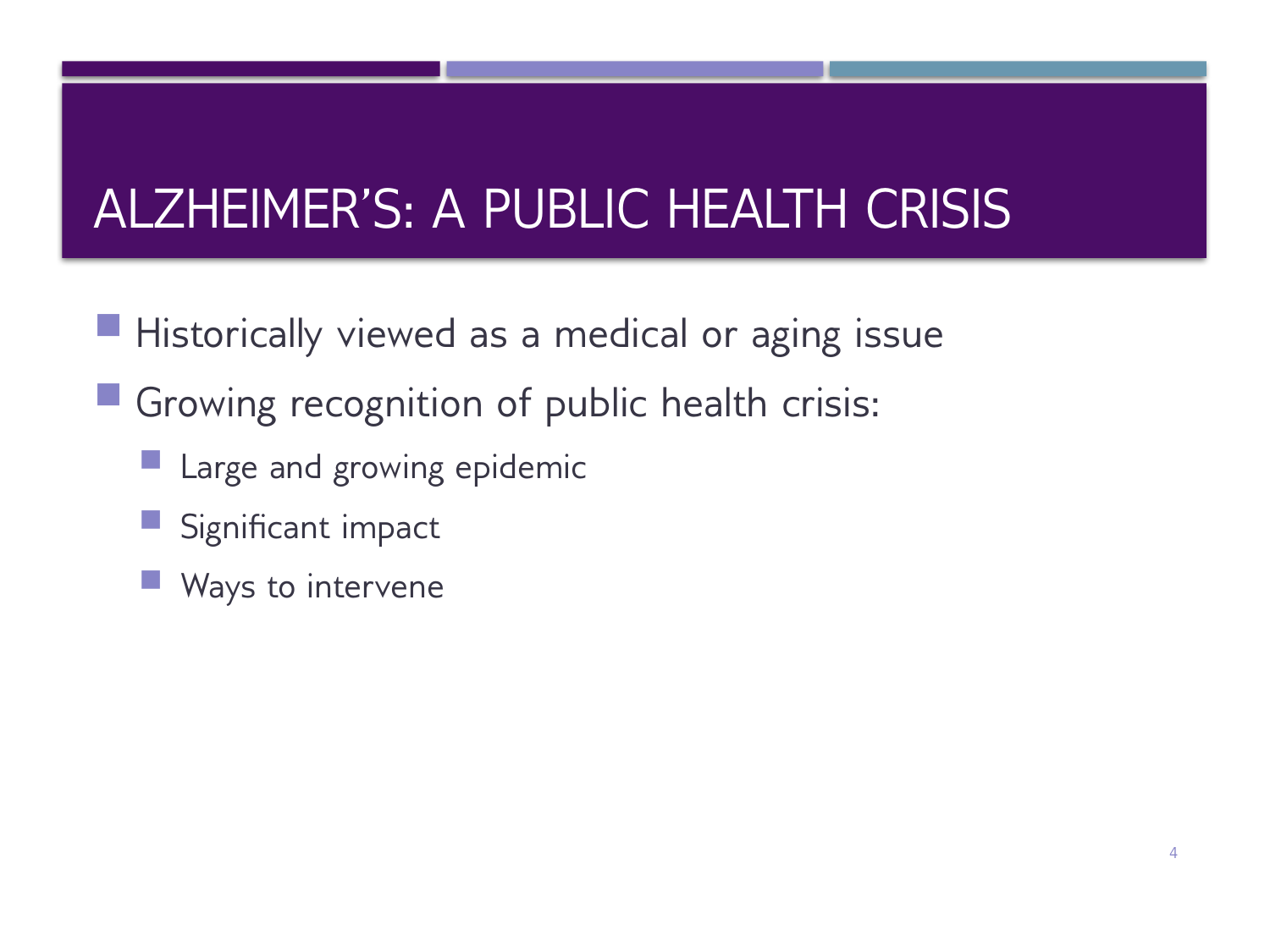

# Alzheimer’s: A Public Health Crisis
Historically viewed as a medical or aging issue
Growing recognition of public health crisis:
Large and growing epidemic
Significant impact
Ways to intervene

4